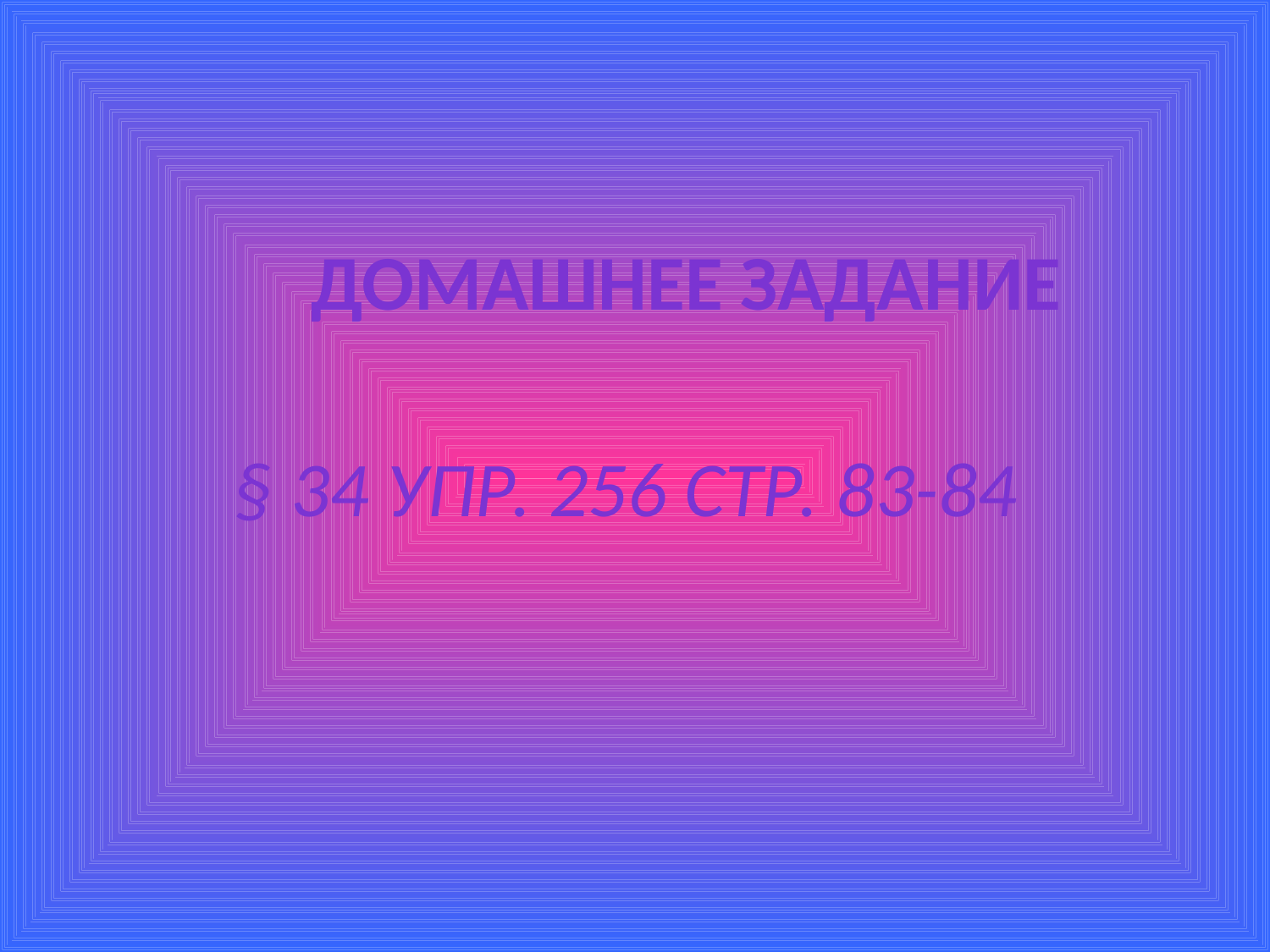

ДОМАШНЕЕ ЗАДАНИЕ
# § 34 упр. 256 стр. 83-84